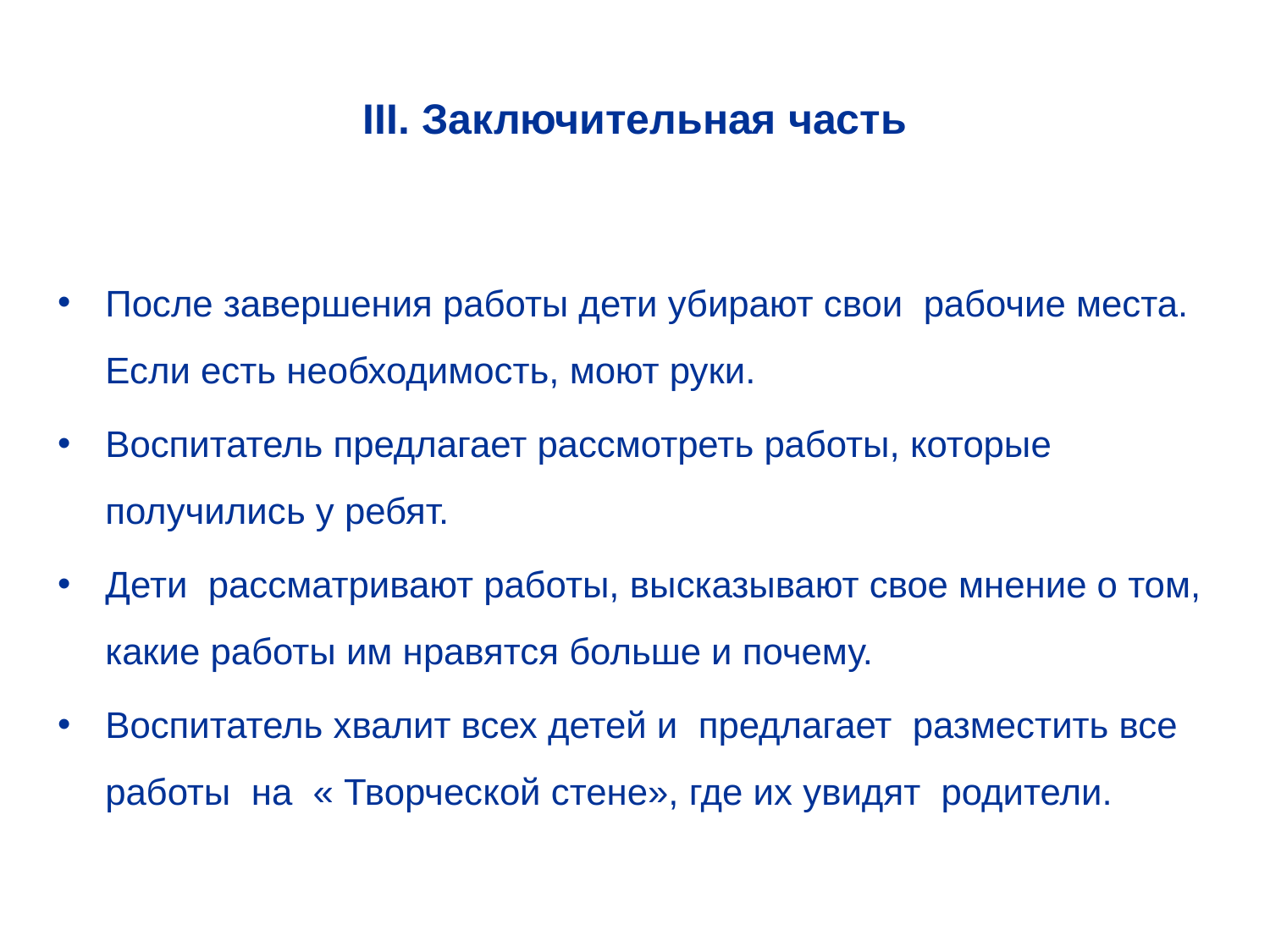

# III. Заключительная часть

После завершения работы дети убирают свои  рабочие места. Если есть необходимость, моют руки.
Воспитатель предлагает рассмотреть работы, которые получились у ребят.
Дети  рассматривают работы, высказывают свое мнение о том, какие работы им нравятся больше и почему.
Воспитатель хвалит всех детей и  предлагает  разместить все работы  на  « Творческой стене», где их увидят  родители.